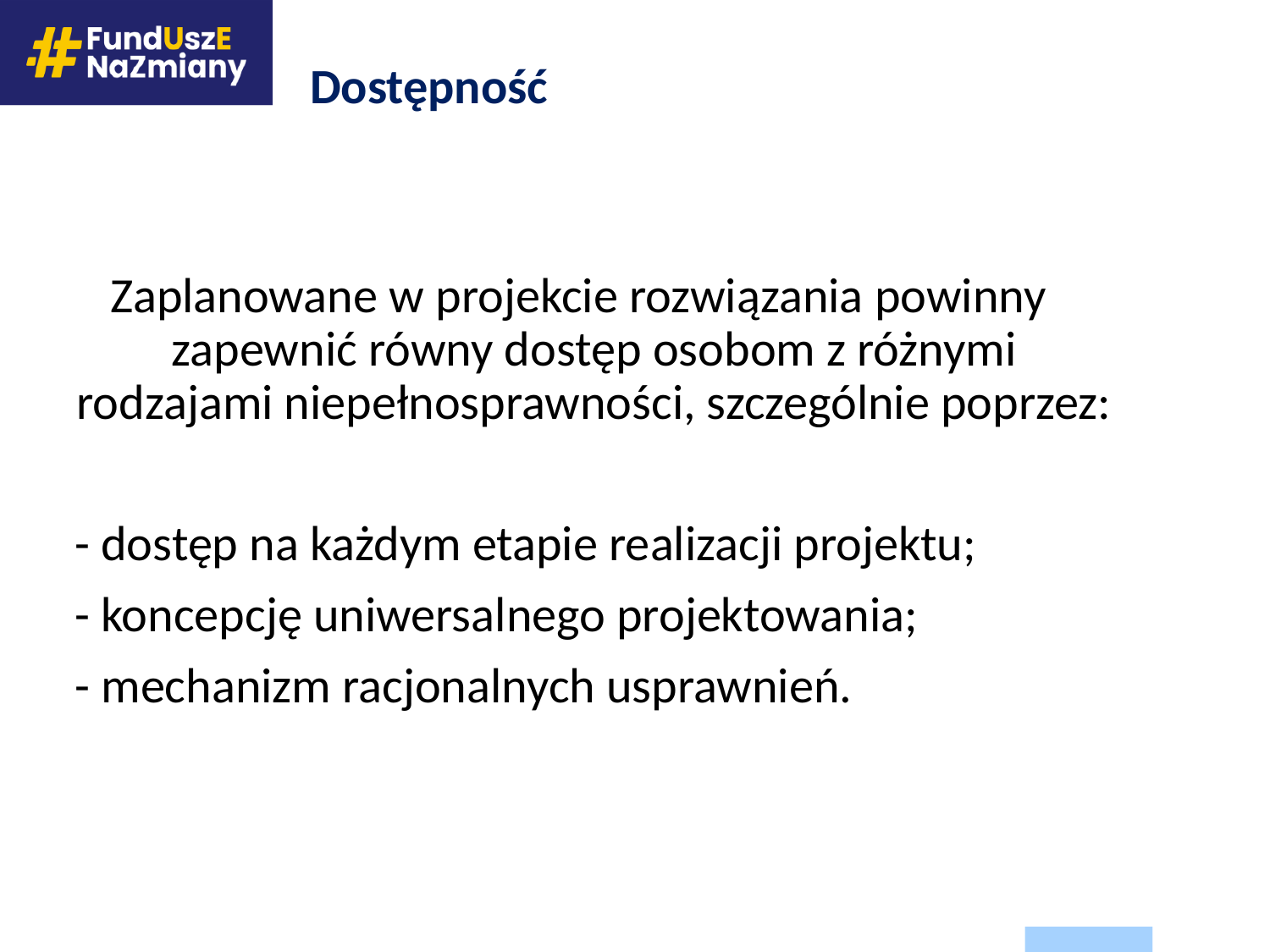

# Dostępność
Zaplanowane w projekcie rozwiązania powinny zapewnić równy dostęp osobom z różnymi rodzajami niepełnosprawności, szczególnie poprzez:

	- dostęp na każdym etapie realizacji projektu;
	- koncepcję uniwersalnego projektowania;
	- mechanizm racjonalnych usprawnień.